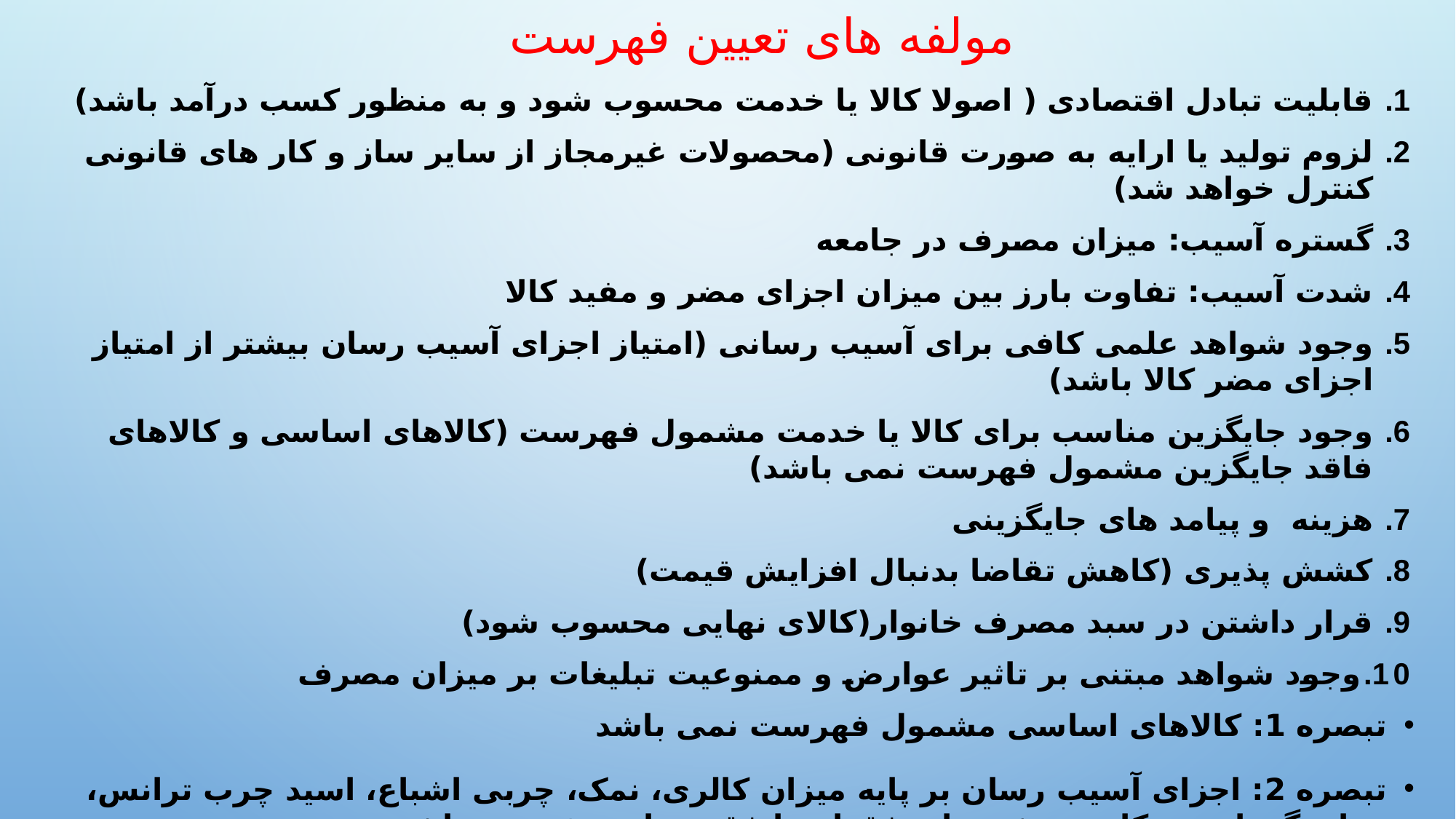

# مولفه های تعیین فهرست
قابلیت تبادل اقتصادی ( اصولا کالا یا خدمت محسوب شود و به منظور کسب درآمد باشد)
لزوم تولید یا ارایه به صورت قانونی (محصولات غیرمجاز از سایر ساز و کار های قانونی کنترل خواهد شد)
گستره آسیب: میزان مصرف در جامعه
شدت آسیب: تفاوت بارز بین میزان اجزای مضر و مفید کالا
وجود شواهد علمی کافی برای آسیب رسانی (امتیاز اجزای آسیب رسان بیشتر از امتیاز اجزای مضر کالا باشد)
وجود جایگزین مناسب برای کالا یا خدمت مشمول فهرست (کالاهای اساسی و کالاهای فاقد جایگزین مشمول فهرست نمی باشد)
هزینه  و پیامد های جایگزینی
کشش پذیری (کاهش تقاضا بدنبال افزایش قیمت)
قرار داشتن در سبد مصرف خانوار(کالای نهایی محسوب شود)
وجود شواهد مبتنی بر تاثیر عوارض و ممنوعیت تبلیغات بر میزان مصرف
تبصره 1: کالاهای اساسی مشمول فهرست نمی باشد
تبصره 2: اجزای آسیب رسان بر پایه میزان کالری، نمک، چربی اشباع، اسید چرب ترانس، مواد نگهدارنده، کارسینوژن ها و فقدان با فقر مواد مغذی می باشد.